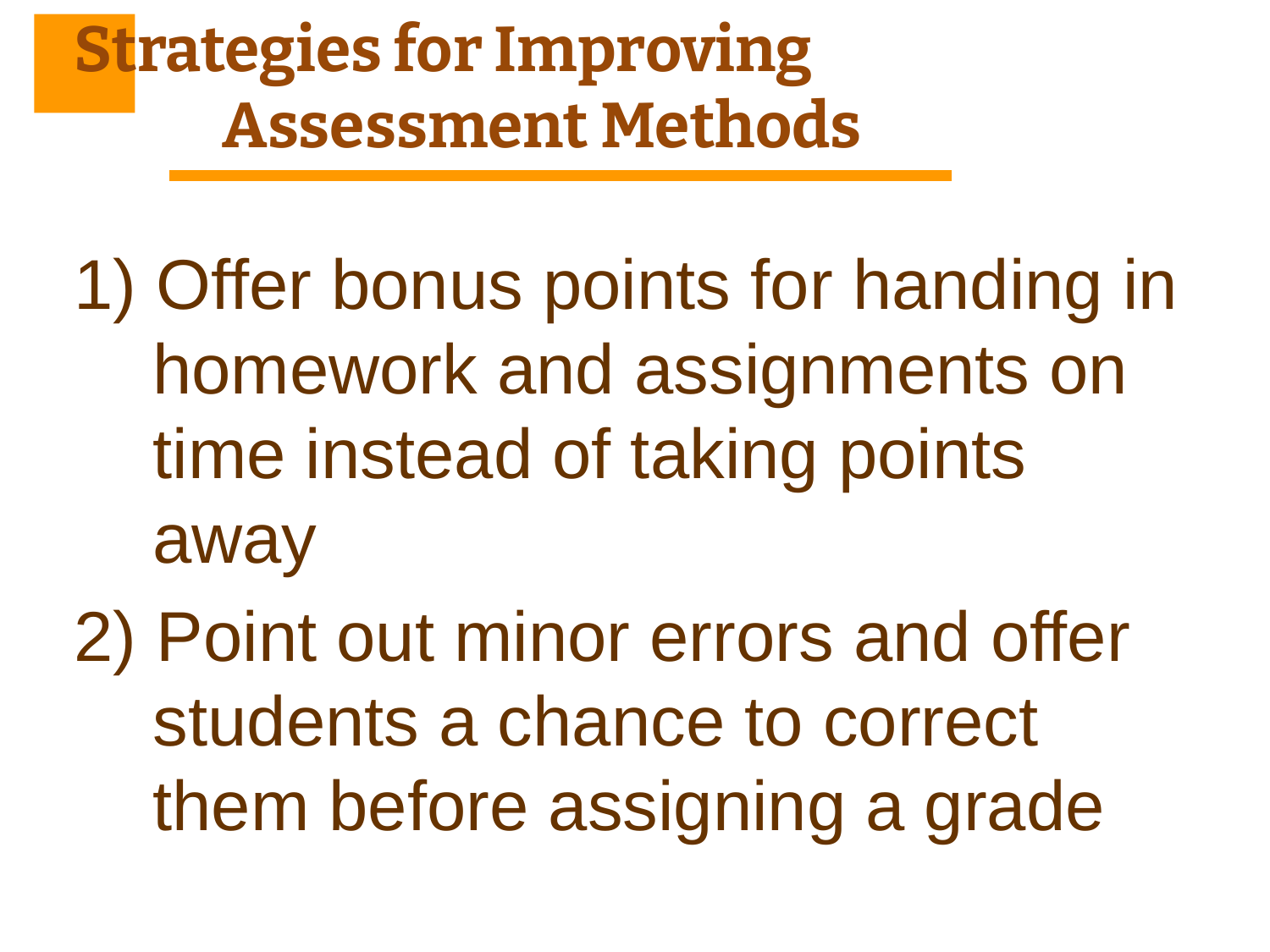

# Strategies for Improving Assessment Methods
1) Offer bonus points for handing in homework and assignments on time instead of taking points away
2) Point out minor errors and offer students a chance to correct them before assigning a grade